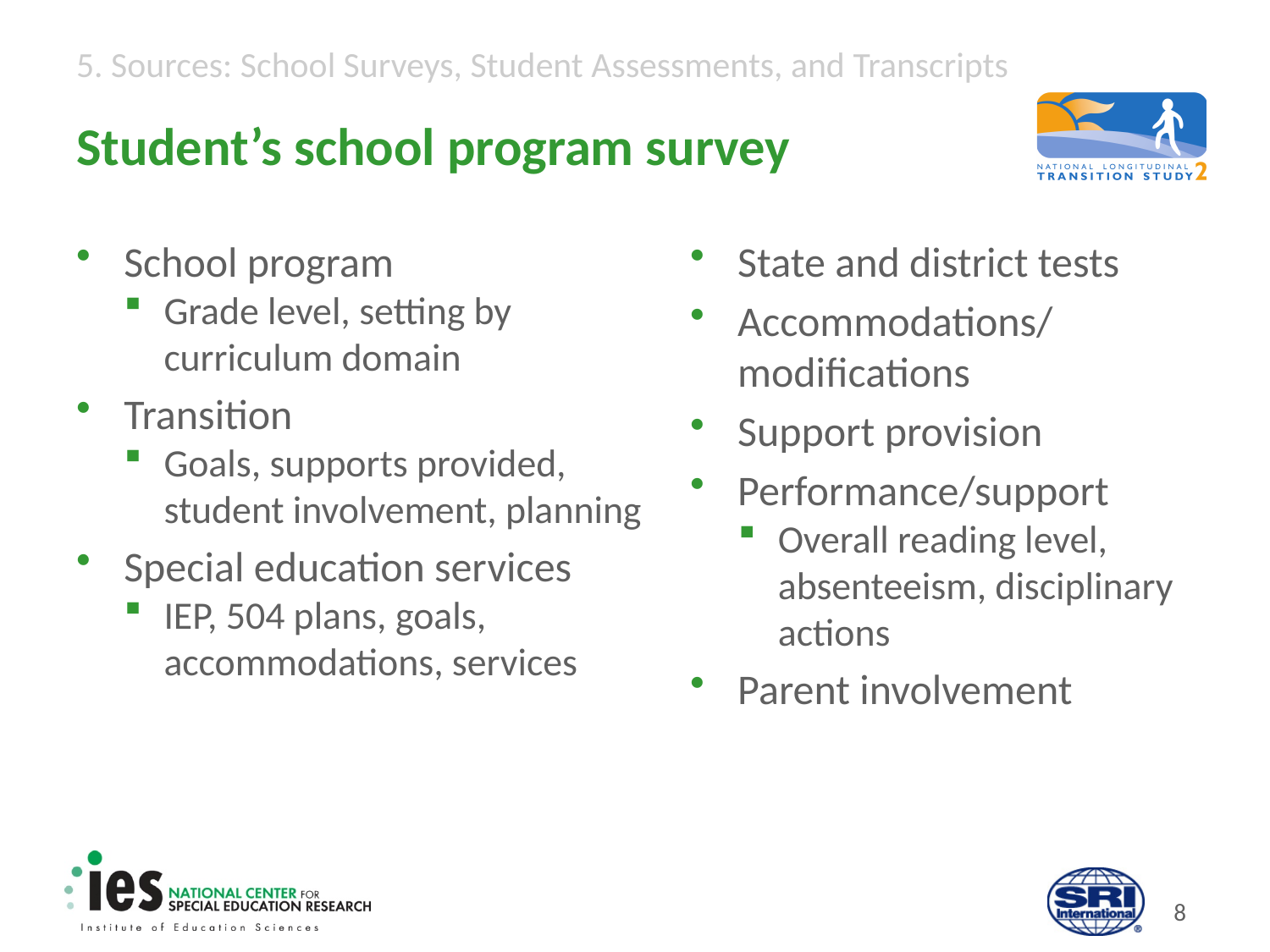

# Student’s school program survey
School program
Grade level, setting by curriculum domain
Transition
Goals, supports provided, student involvement, planning
Special education services
IEP, 504 plans, goals, accommodations, services
State and district tests
Accommodations/ modifications
Support provision
Performance/support
Overall reading level, absenteeism, disciplinary actions
Parent involvement
8